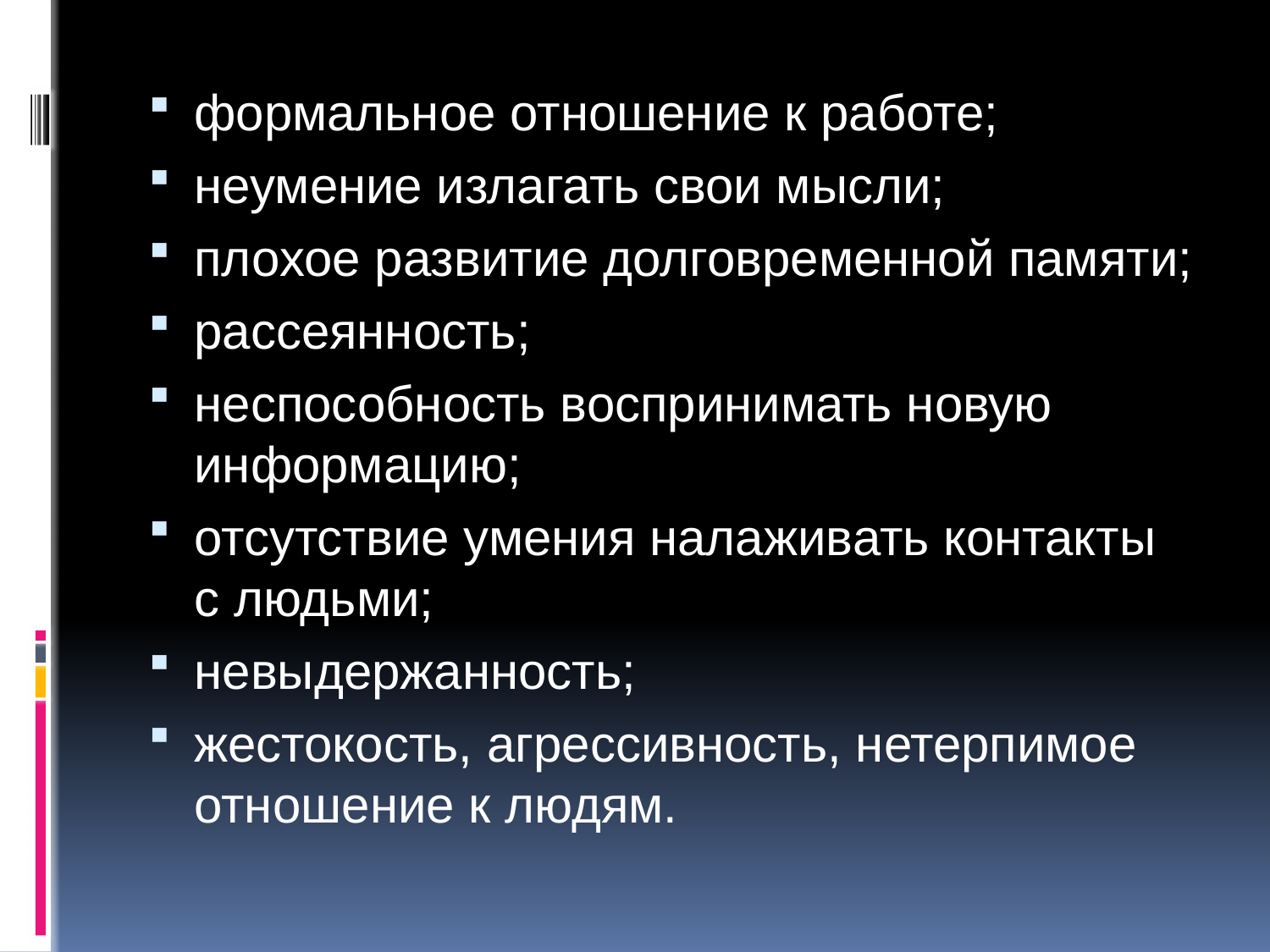

формальное отношение к работе;
неумение излагать свои мысли;
плохое развитие долговременной памяти;
рассеянность;
неспособность воспринимать новую информацию;
отсутствие умения налаживать контакты с людьми;
невыдержанность;
жестокость, агрессивность, нетерпимое отношение к людям.